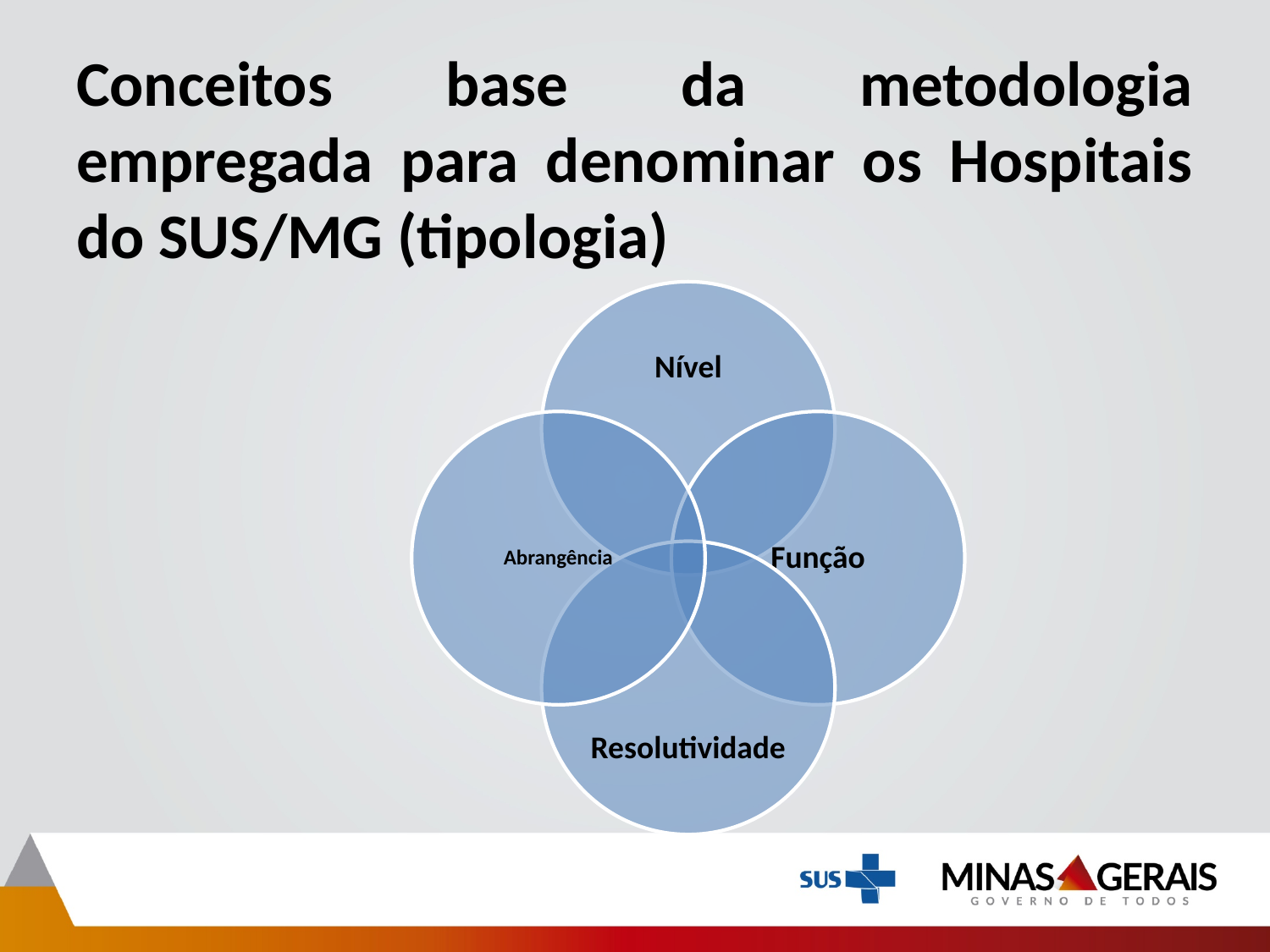

# Conceitos base da metodologia empregada para denominar os Hospitais do SUS/MG (tipologia)
Nível
Função
Resolutividade
Abrangência